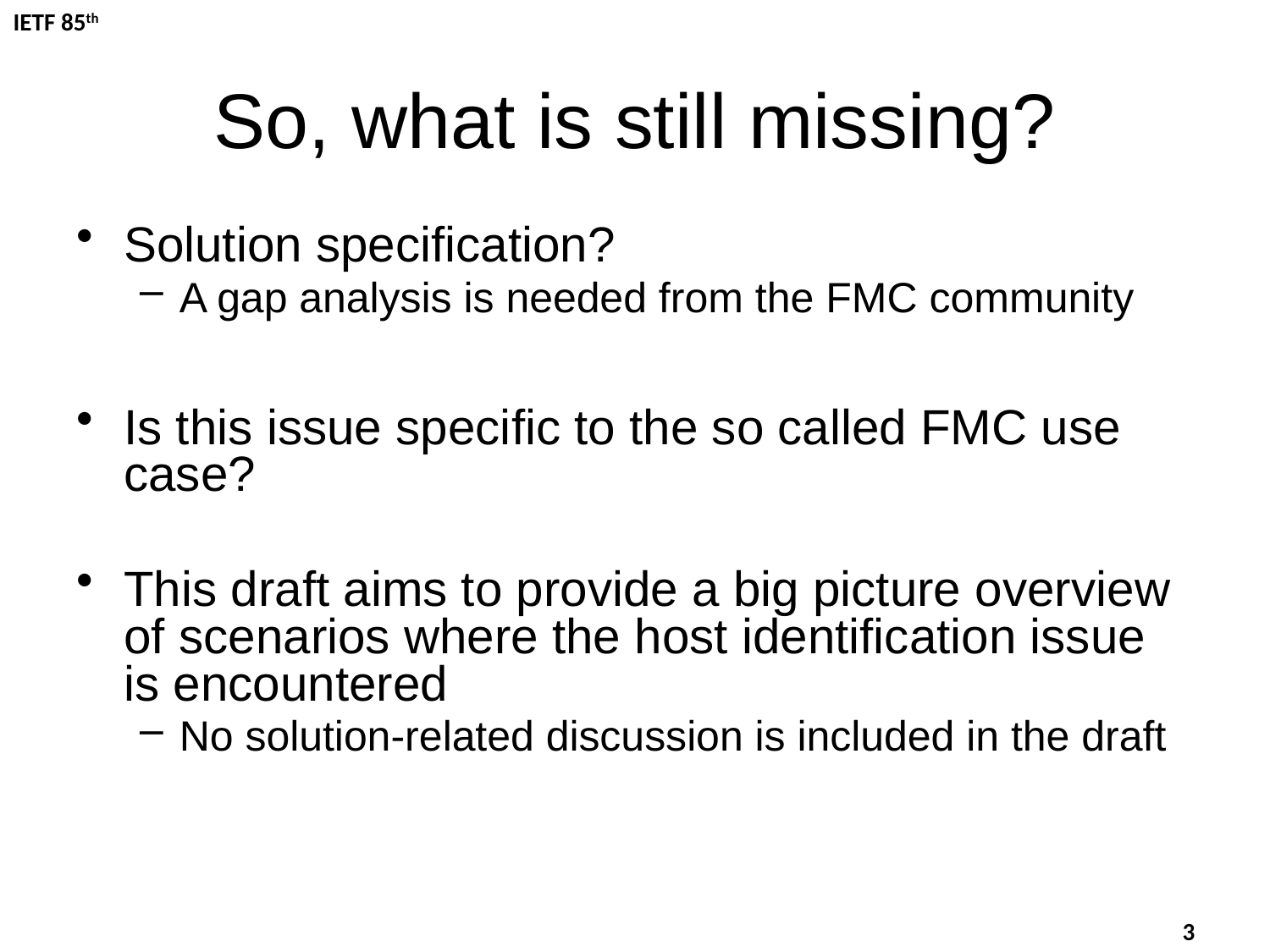

So, what is still missing?
Solution specification?
A gap analysis is needed from the FMC community

Is this issue specific to the so called FMC use case?

This draft aims to provide a big picture overview of scenarios where the host identification issue is encountered
No solution-related discussion is included in the draft